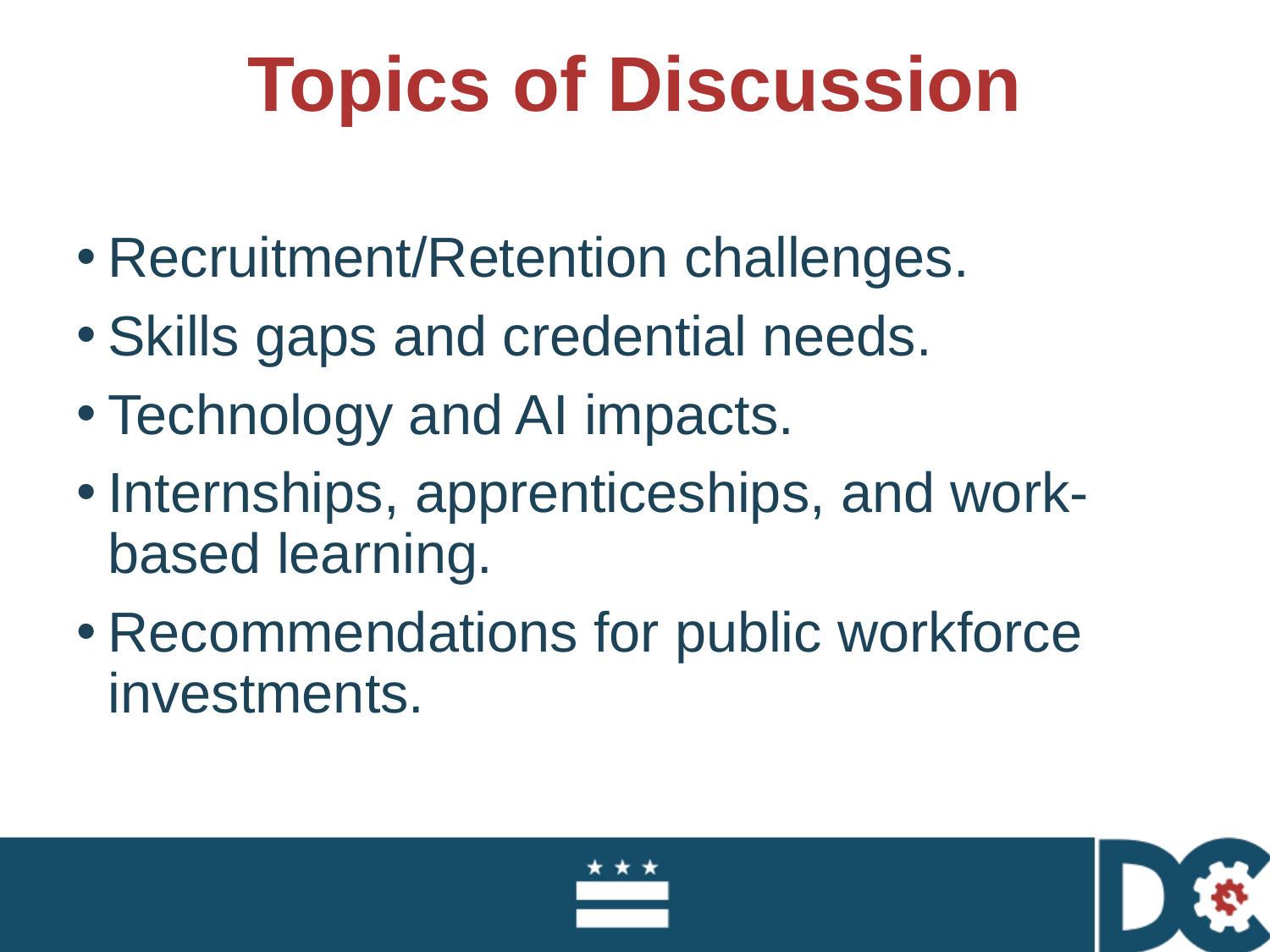

# Topics of Discussion
Recruitment/Retention challenges.
Skills gaps and credential needs.
Technology and AI impacts.
Internships, apprenticeships, and work-based learning.
Recommendations for public workforce investments.